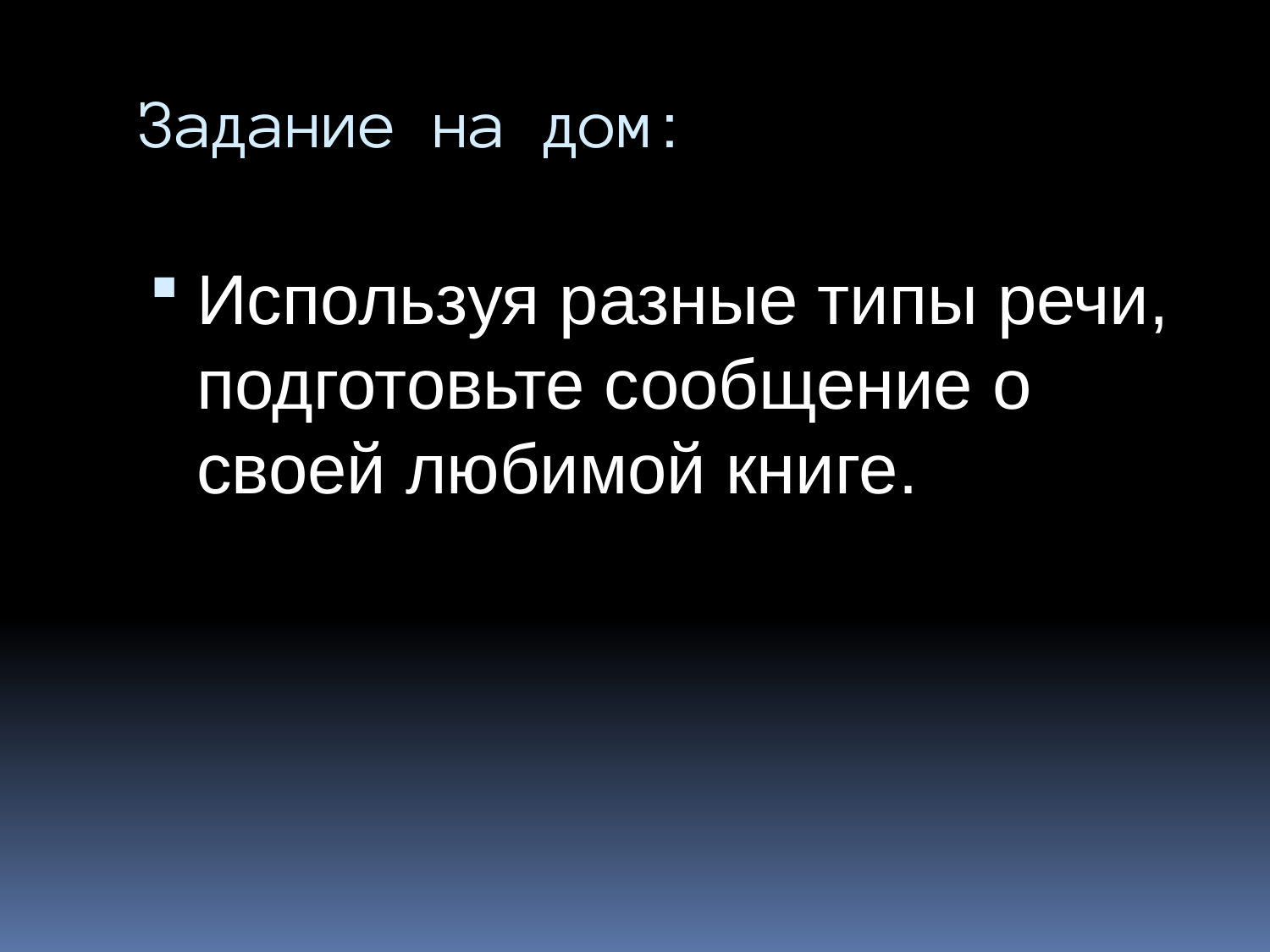

# Задание на дом:
Используя разные типы речи, подготовьте сообщение о своей любимой книге.